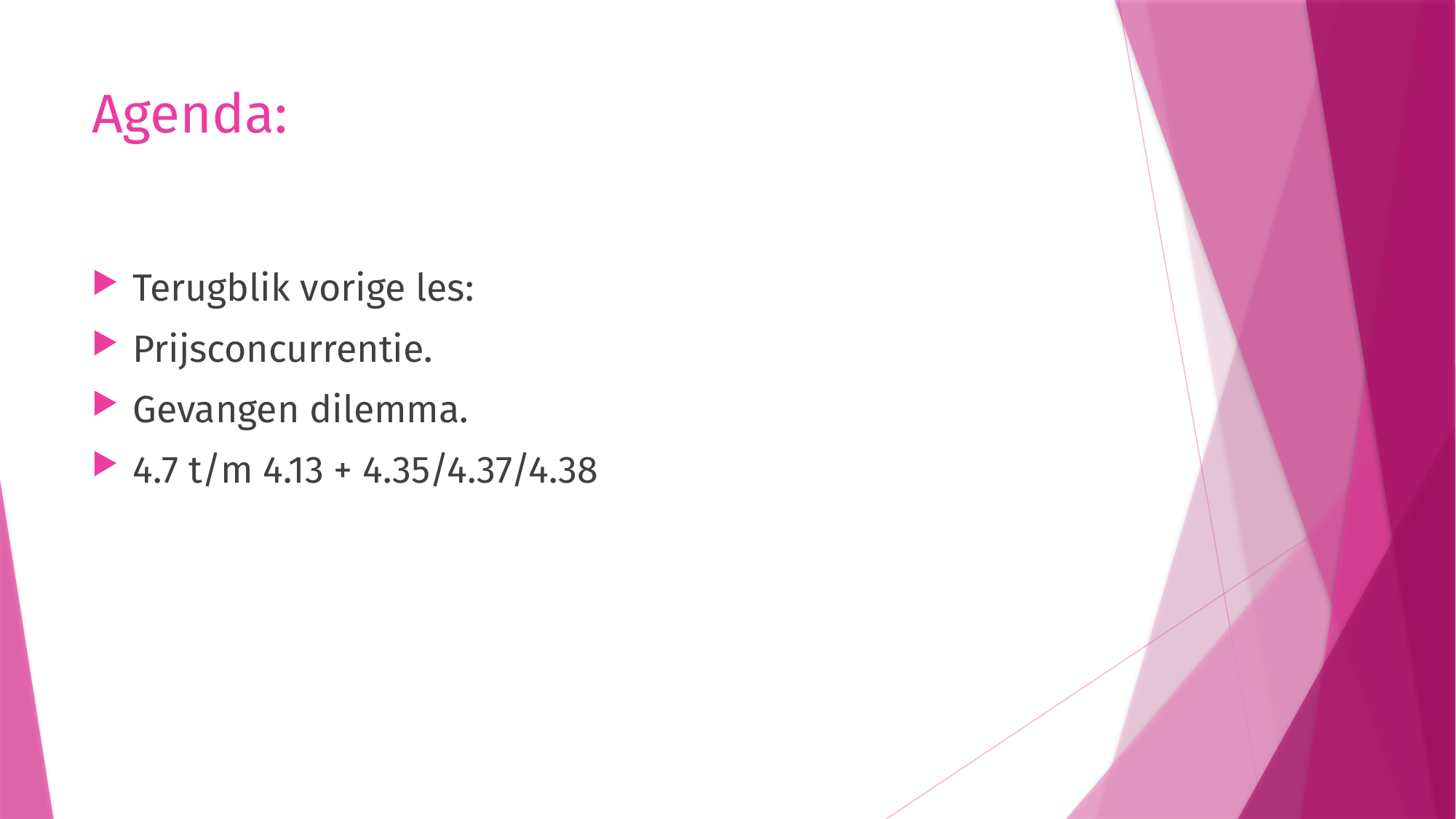

# Agenda:
Terugblik vorige les:
Prijsconcurrentie.
Gevangen dilemma.
4.7 t/m 4.13 + 4.35/4.37/4.38